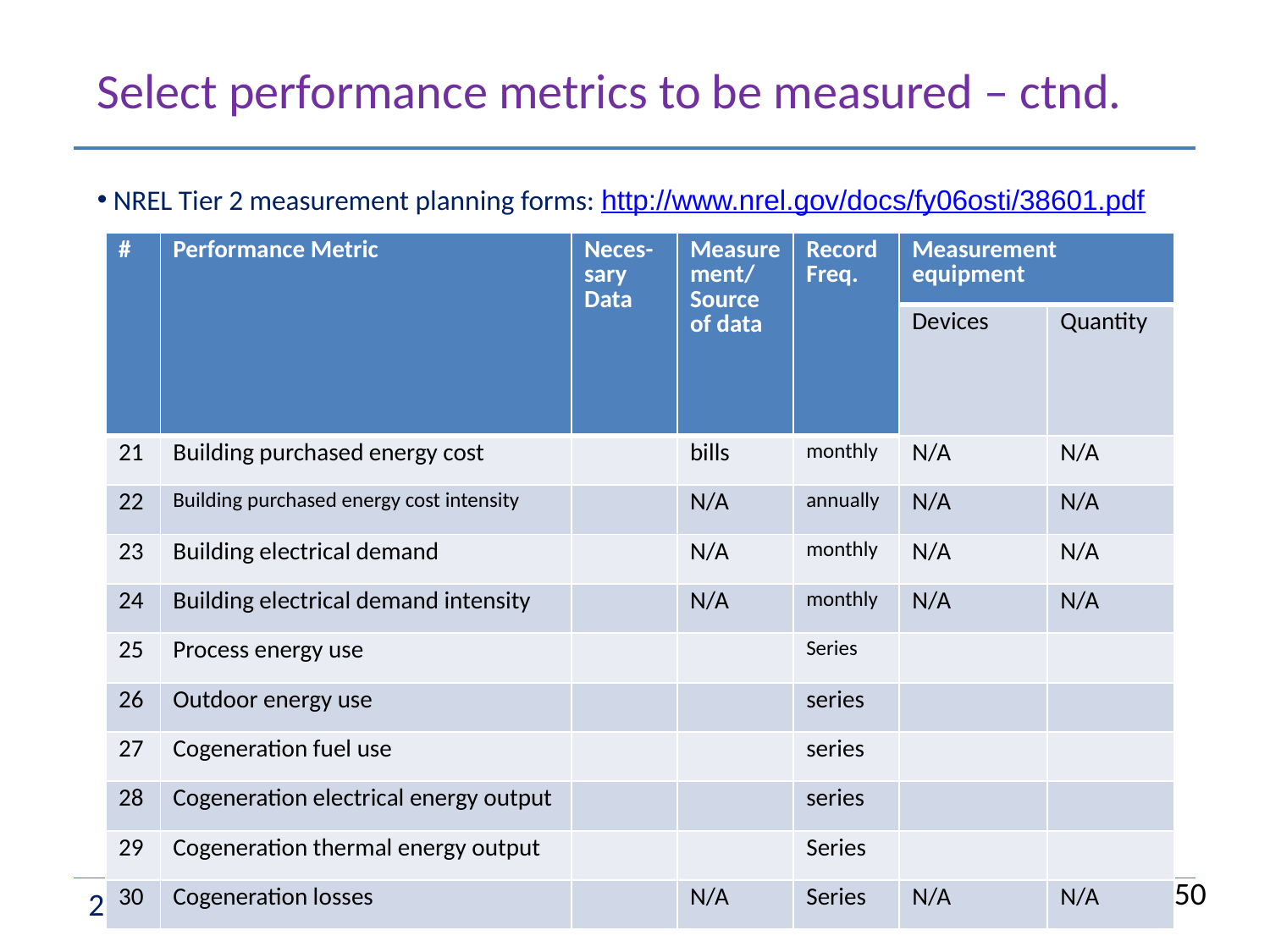

Select performance metrics to be measured – ctnd.
 NREL Tier 2 measurement planning forms: http://www.nrel.gov/docs/fy06osti/38601.pdf
| # | Performance Metric | Neces-sary Data | Measurement/ Source of data | Record Freq. | Measurement equipment |  |
| --- | --- | --- | --- | --- | --- | --- |
|  |  |  |  |  | Devices | Quantity |
| 21 | Building purchased energy cost |  | bills | monthly | N/A | N/A |
| 22 | Building purchased energy cost intensity |  | N/A | annually | N/A | N/A |
| 23 | Building electrical demand |  | N/A | monthly | N/A | N/A |
| 24 | Building electrical demand intensity |  | N/A | monthly | N/A | N/A |
| 25 | Process energy use |  |  | Series |  |  |
| 26 | Outdoor energy use |  |  | series |  |  |
| 27 | Cogeneration fuel use |  |  | series |  |  |
| 28 | Cogeneration electrical energy output |  |  | series |  |  |
| 29 | Cogeneration thermal energy output |  |  | Series |  |  |
| 30 | Cogeneration losses |  | N/A | Series | N/A | N/A |
Course No. ENRG 50
2. Assessment management